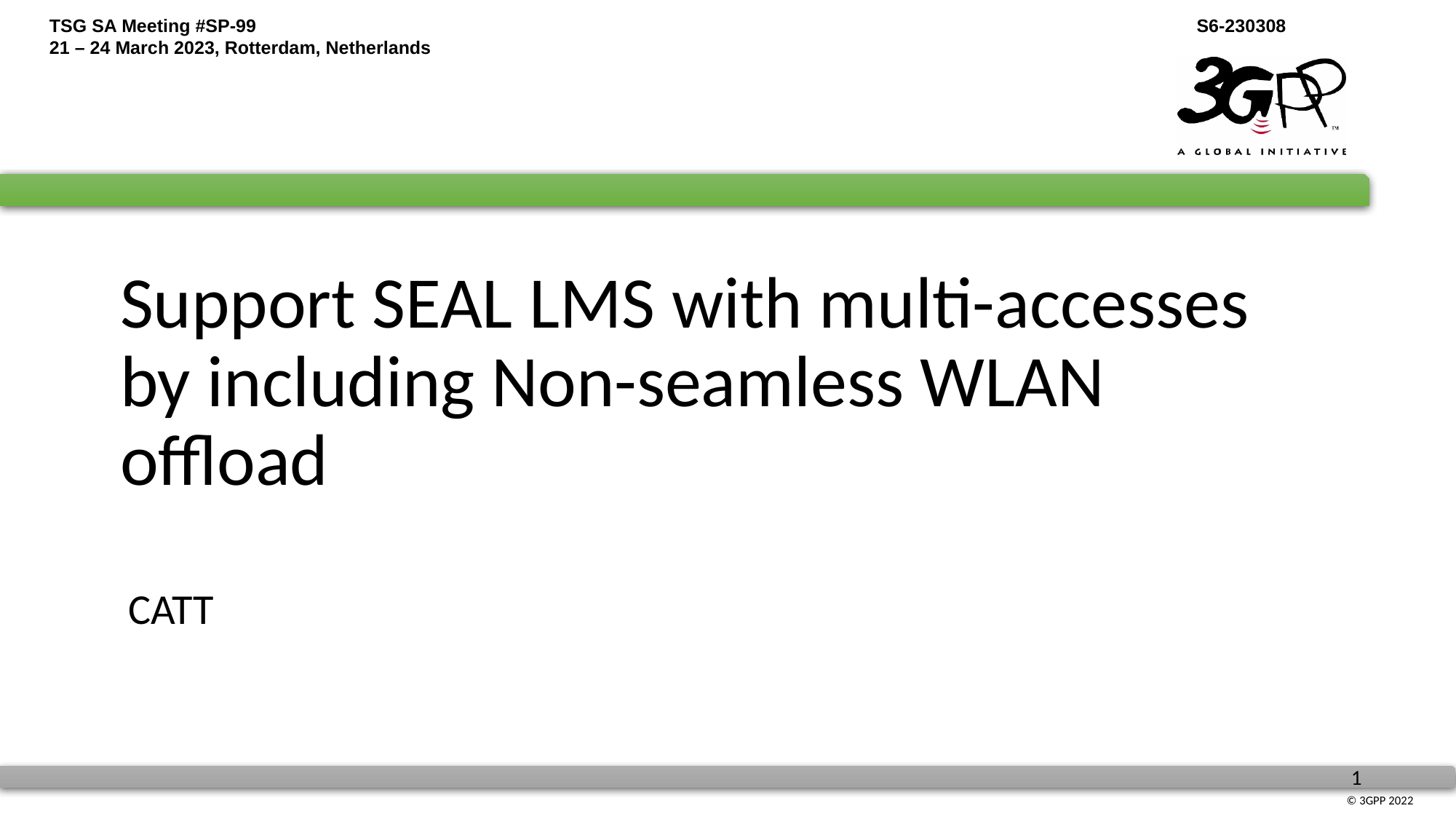

# Support SEAL LMS with multi-accesses by including Non-seamless WLAN offload
CATT